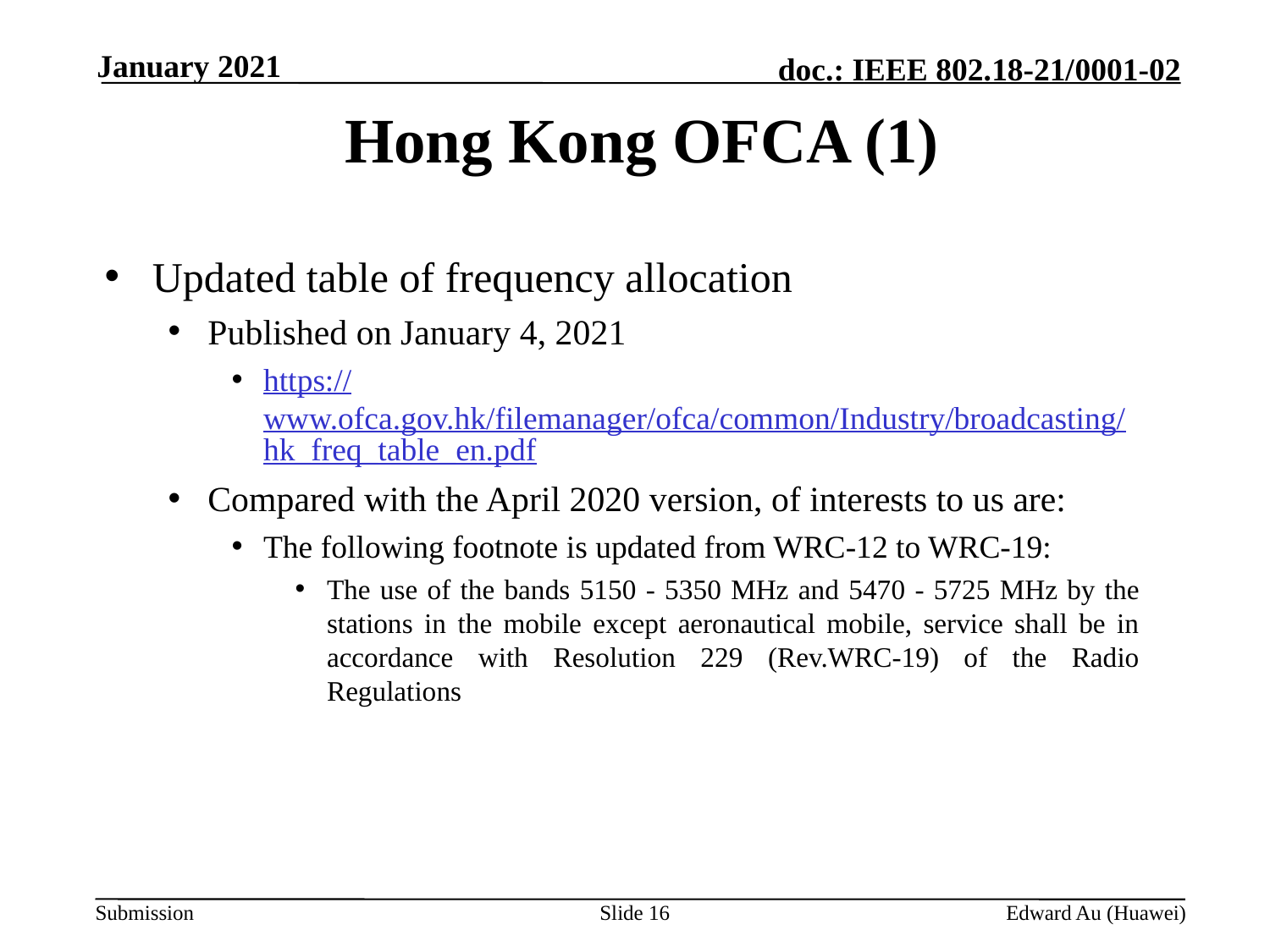

January 2021
# Hong Kong OFCA (1)
Updated table of frequency allocation
Published on January 4, 2021
https://www.ofca.gov.hk/filemanager/ofca/common/Industry/broadcasting/hk_freq_table_en.pdf
Compared with the April 2020 version, of interests to us are:
The following footnote is updated from WRC-12 to WRC-19:
The use of the bands 5150 - 5350 MHz and 5470 - 5725 MHz by the stations in the mobile except aeronautical mobile, service shall be in accordance with Resolution 229 (Rev.WRC-19) of the Radio Regulations
Slide 16
Edward Au (Huawei)